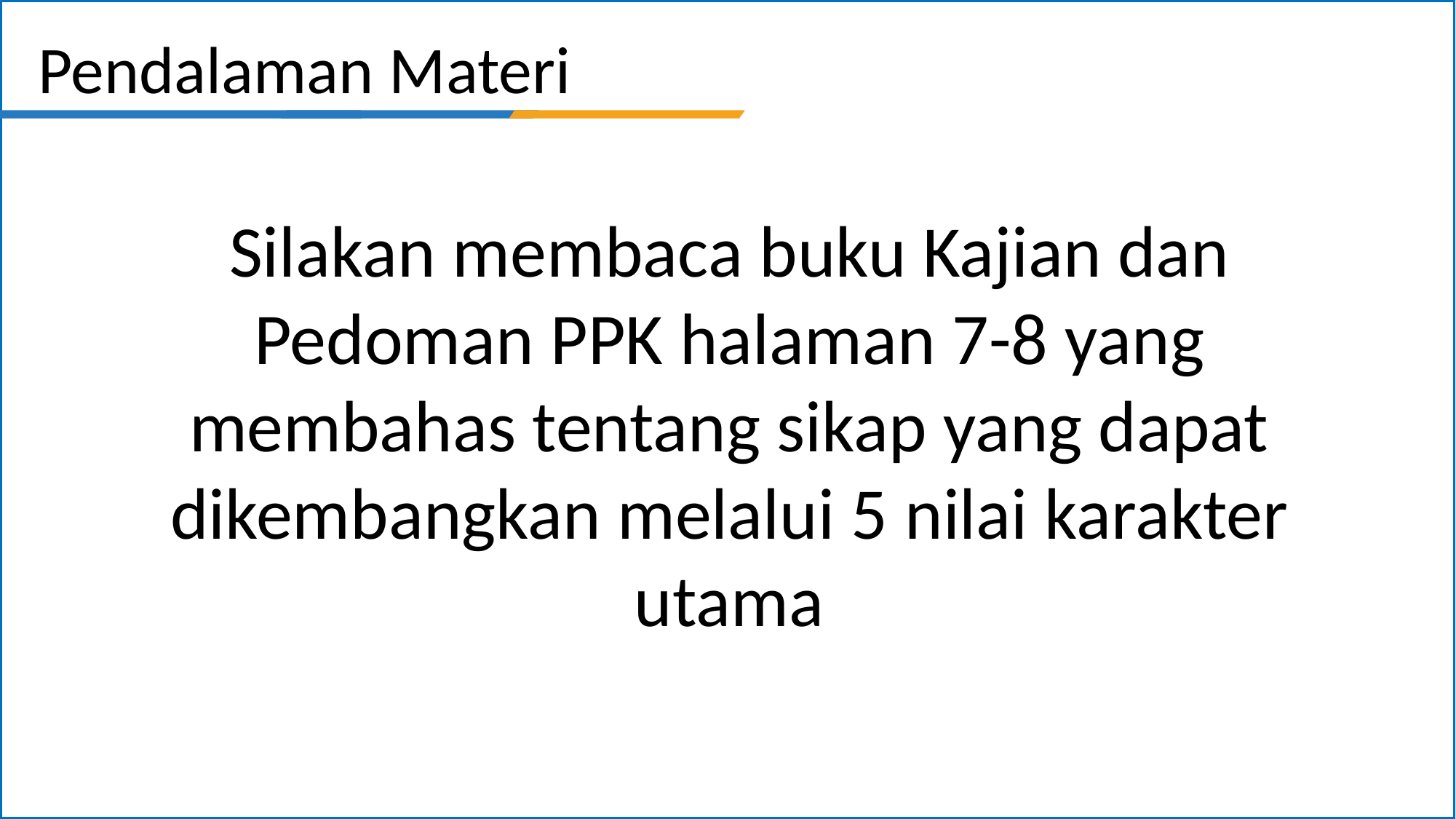

# Pendalaman Materi

Silakan membaca buku Kajian dan Pedoman PPK halaman 7-8 yang membahas tentang sikap yang dapat dikembangkan melalui 5 nilai karakter utama